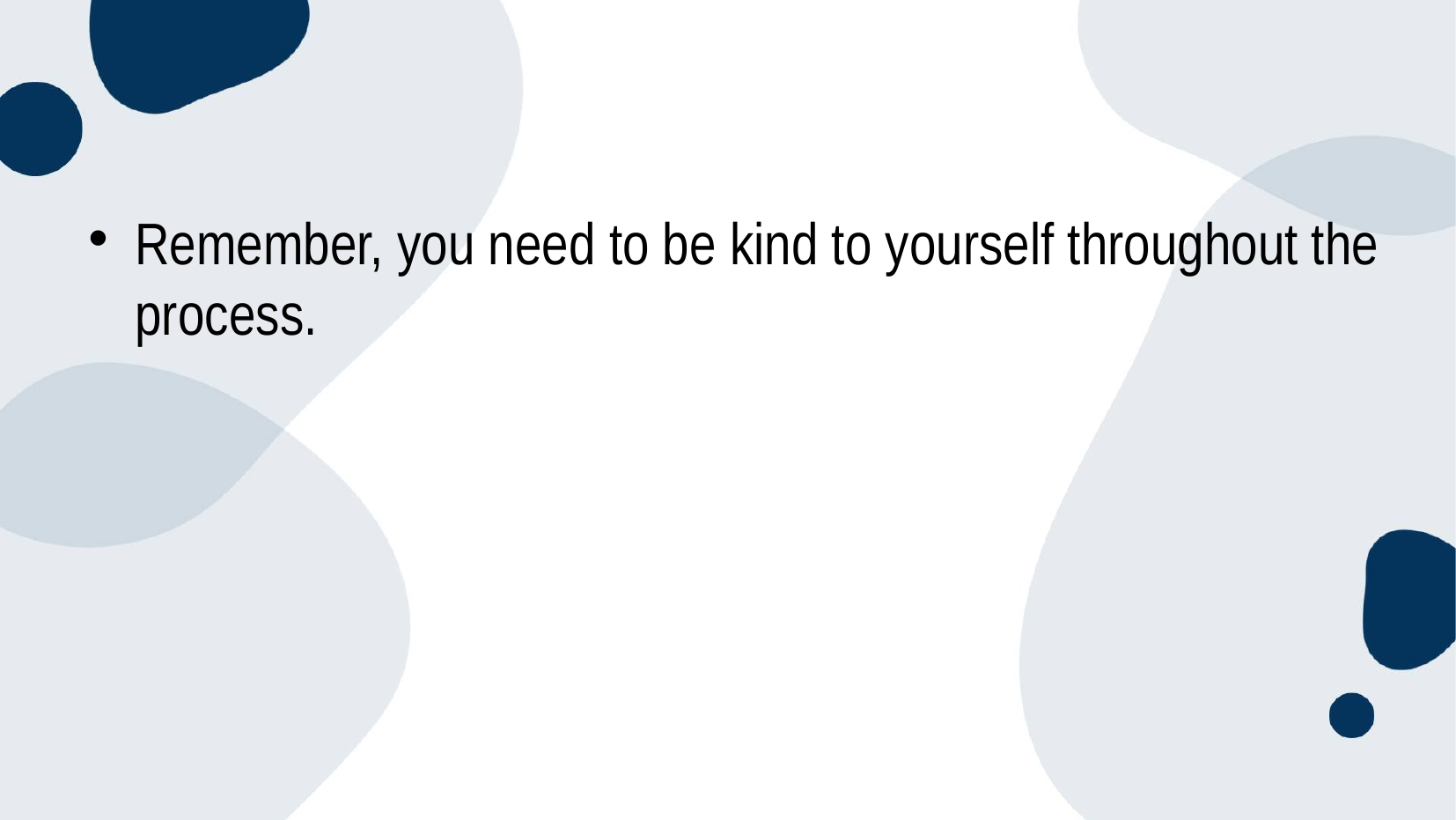

Remember, you need to be kind to yourself throughout the process.